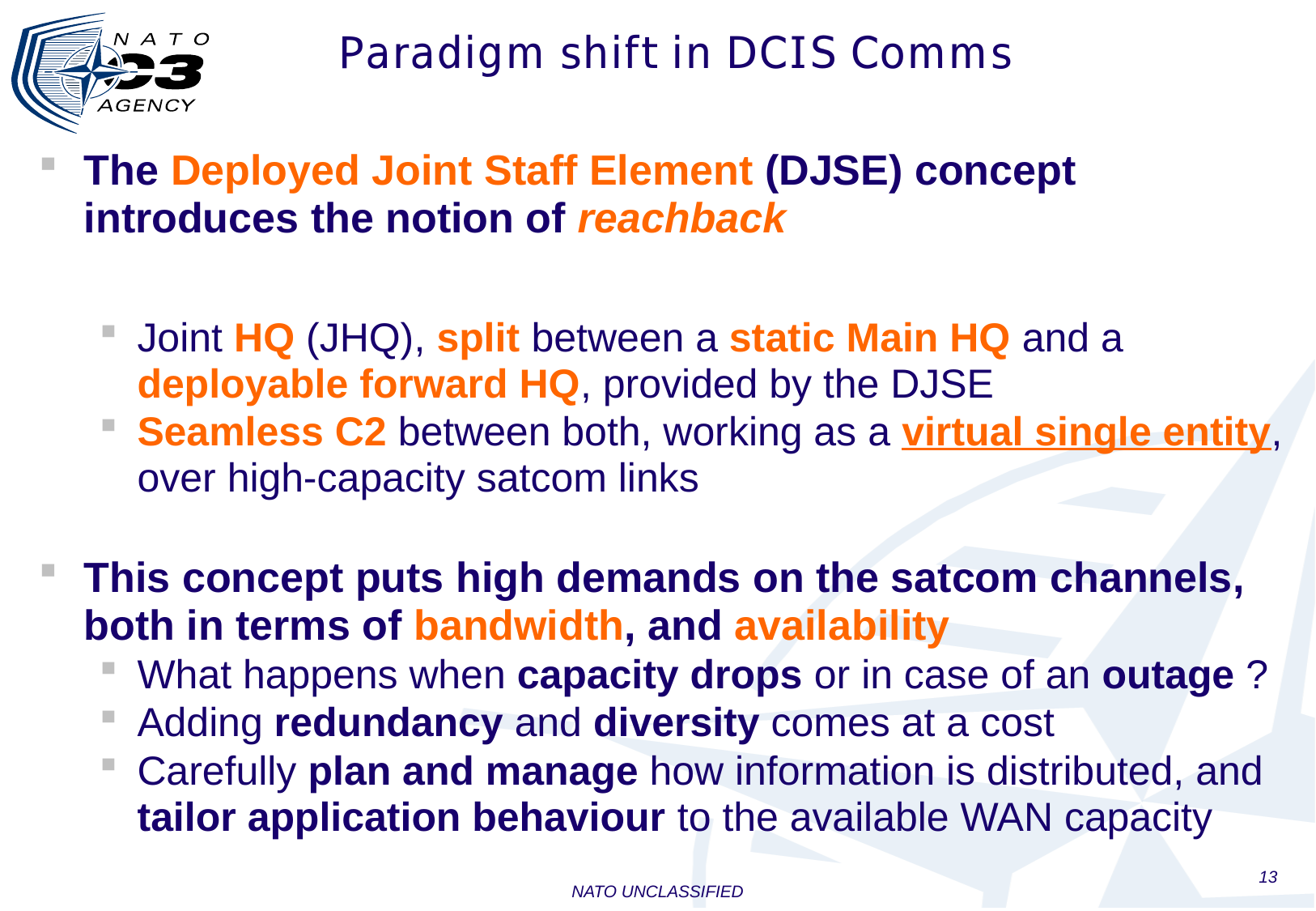

# Paradigm shift in DCIS Comms
The Deployed Joint Staff Element (DJSE) concept introduces the notion of reachback

Joint HQ (JHQ), split between a static Main HQ and a deployable forward HQ, provided by the DJSE
Seamless C2 between both, working as a virtual single entity, over high-capacity satcom links

This concept puts high demands on the satcom channels, both in terms of bandwidth, and availability
What happens when capacity drops or in case of an outage ?
Adding redundancy and diversity comes at a cost
Carefully plan and manage how information is distributed, and tailor application behaviour to the available WAN capacity
13
NATO UNCLASSIFIED